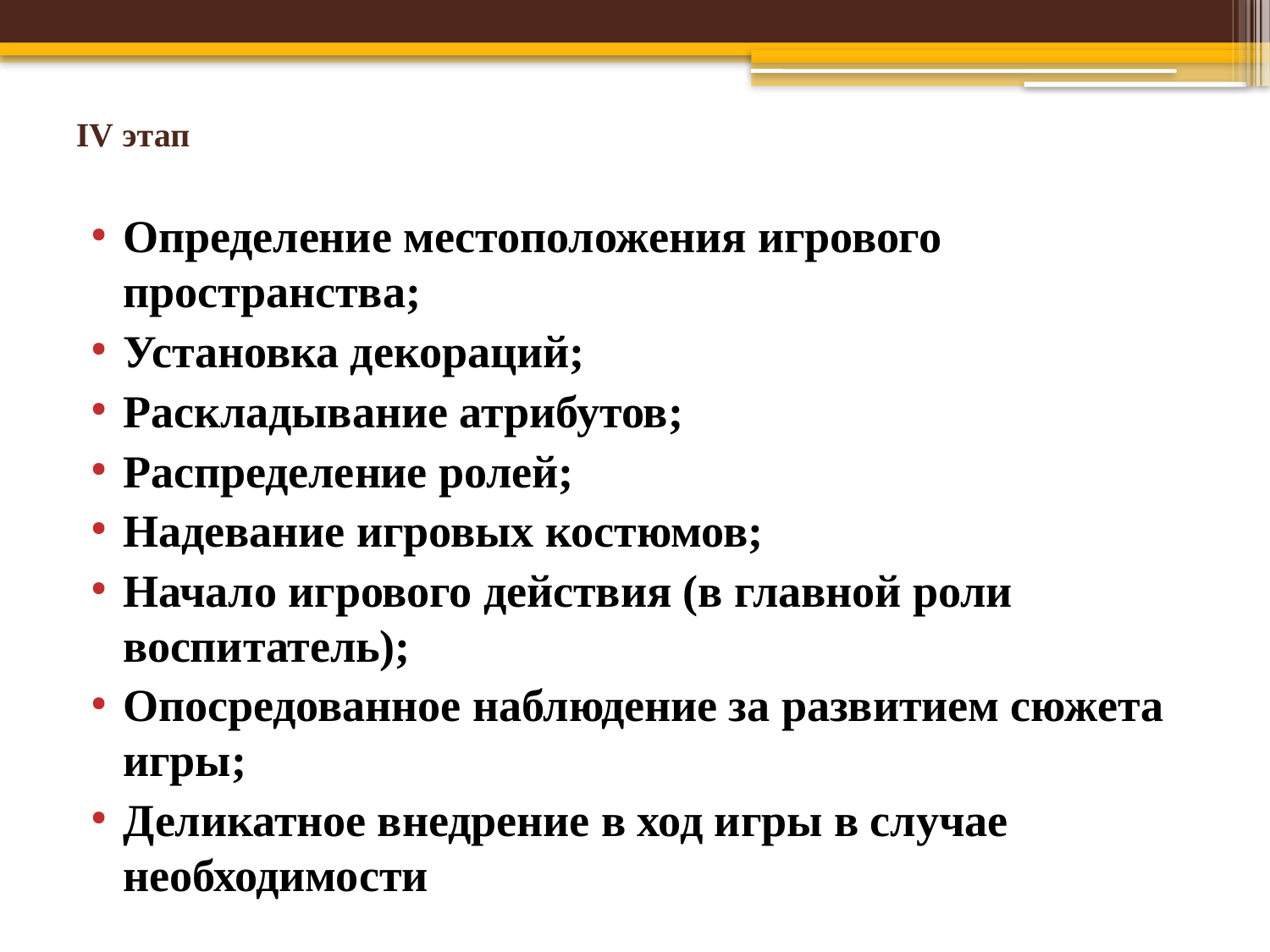

# IV этап
Определение местоположения игрового пространства;
Установка декораций;
Раскладывание атрибутов;
Распределение ролей;
Надевание игровых костюмов;
Начало игрового действия (в главной роли воспитатель);
Опосредованное наблюдение за развитием сюжета игры;
Деликатное внедрение в ход игры в случае необходимости